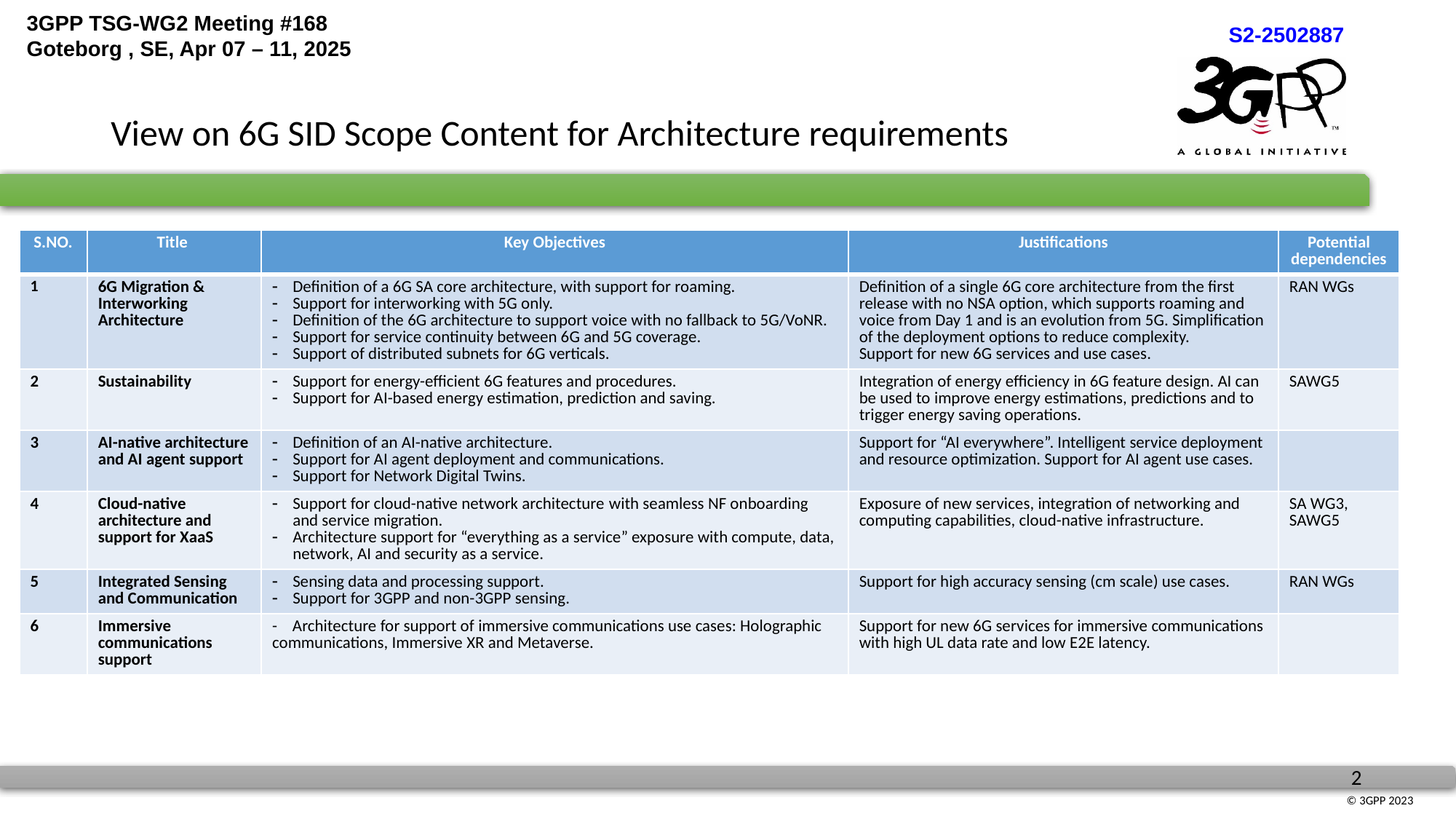

# View on 6G SID Scope Content for Architecture requirements
| S.NO. | Title | Key Objectives | Justifications | Potential dependencies |
| --- | --- | --- | --- | --- |
| 1 | 6G Migration & Interworking Architecture | Definition of a 6G SA core architecture, with support for roaming. Support for interworking with 5G only. Definition of the 6G architecture to support voice with no fallback to 5G/VoNR. Support for service continuity between 6G and 5G coverage. Support of distributed subnets for 6G verticals. | Definition of a single 6G core architecture from the first release with no NSA option, which supports roaming and voice from Day 1 and is an evolution from 5G. Simplification of the deployment options to reduce complexity. Support for new 6G services and use cases. | RAN WGs |
| 2 | Sustainability | Support for energy-efficient 6G features and procedures. Support for AI-based energy estimation, prediction and saving. | Integration of energy efficiency in 6G feature design. AI can be used to improve energy estimations, predictions and to trigger energy saving operations. | SAWG5 |
| 3 | AI-native architecture and AI agent support | Definition of an AI-native architecture. Support for AI agent deployment and communications. Support for Network Digital Twins. | Support for “AI everywhere”. Intelligent service deployment and resource optimization. Support for AI agent use cases. |  |
| 4 | Cloud-native architecture and support for XaaS | Support for cloud-native network architecture with seamless NF onboarding and service migration. Architecture support for “everything as a service” exposure with compute, data, network, AI and security as a service. | Exposure of new services, integration of networking and computing capabilities, cloud-native infrastructure. | SA WG3, SAWG5 |
| 5 | Integrated Sensing and Communication | Sensing data and processing support. Support for 3GPP and non-3GPP sensing. | Support for high accuracy sensing (cm scale) use cases. | RAN WGs |
| 6 | Immersive communications support | - Architecture for support of immersive communications use cases: Holographic communications, Immersive XR and Metaverse. | Support for new 6G services for immersive communications with high UL data rate and low E2E latency. |  |